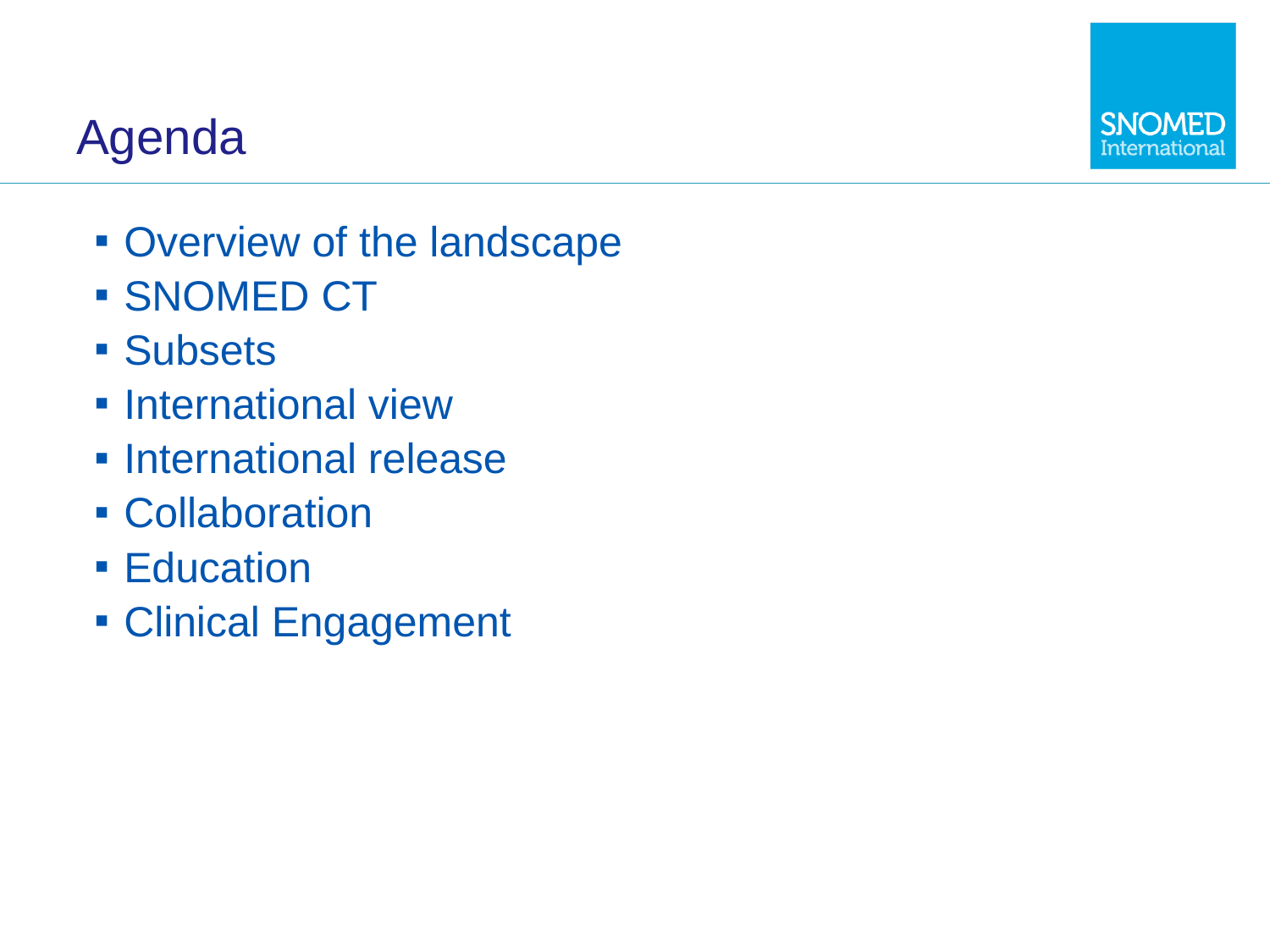

# Agenda
Overview of the landscape
SNOMED CT
Subsets
International view
International release
Collaboration
Education
Clinical Engagement